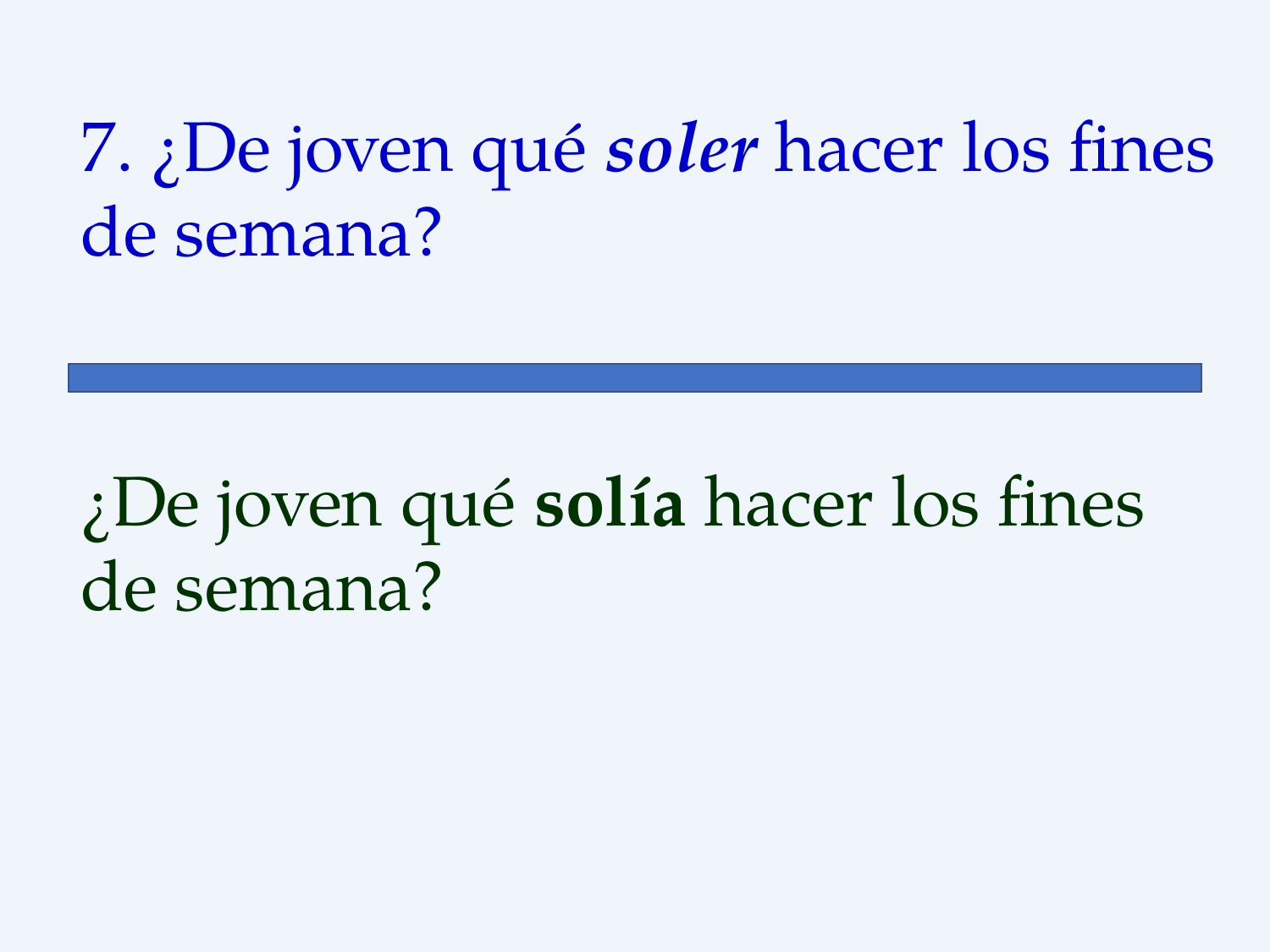

7. ¿De joven qué soler hacer los fines de semana?

¿De joven qué solía hacer los fines de semana?